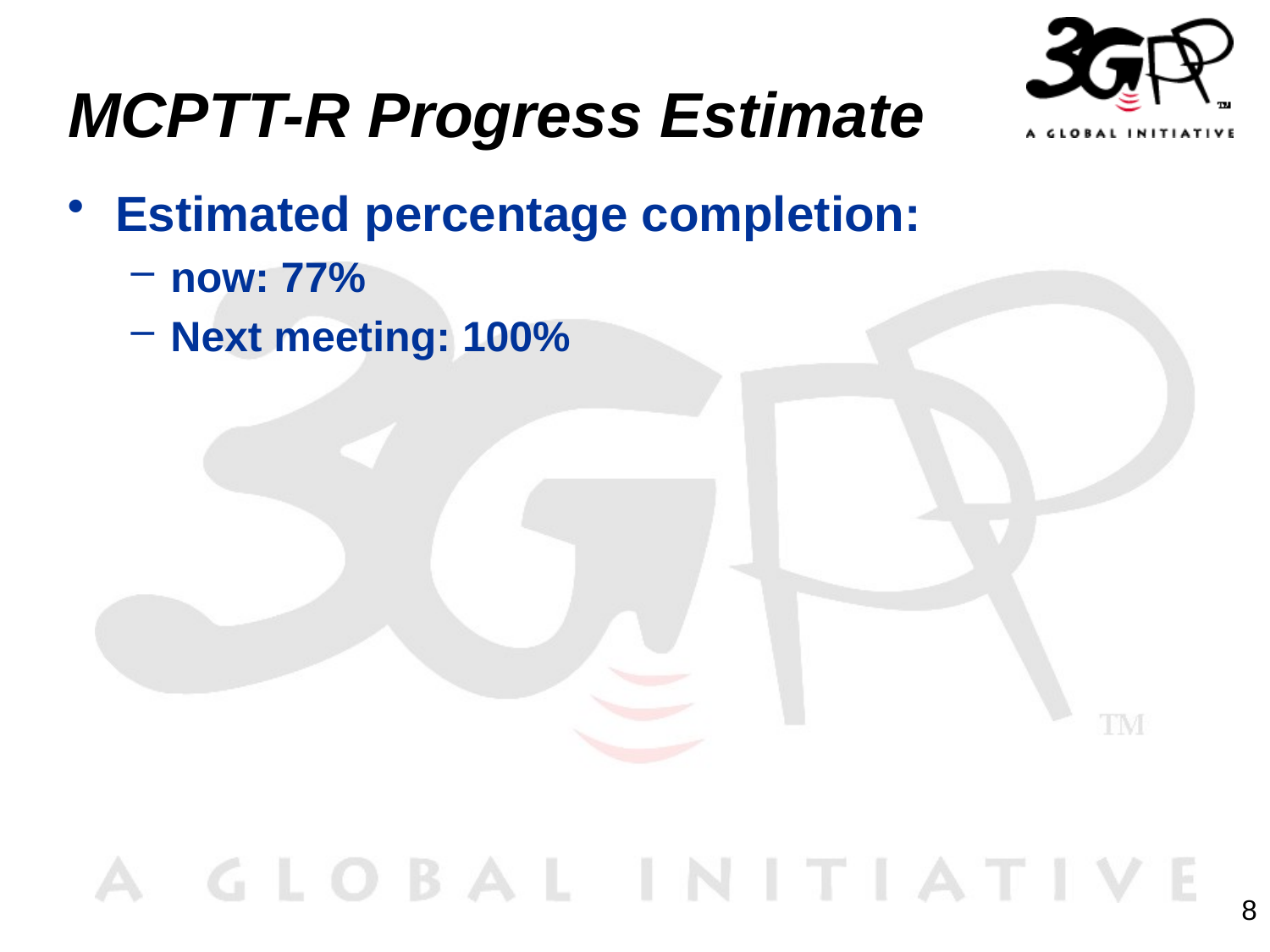

# MCPTT-R Progress Estimate
Estimated percentage completion:
now: 77%
Next meeting: 100%
8